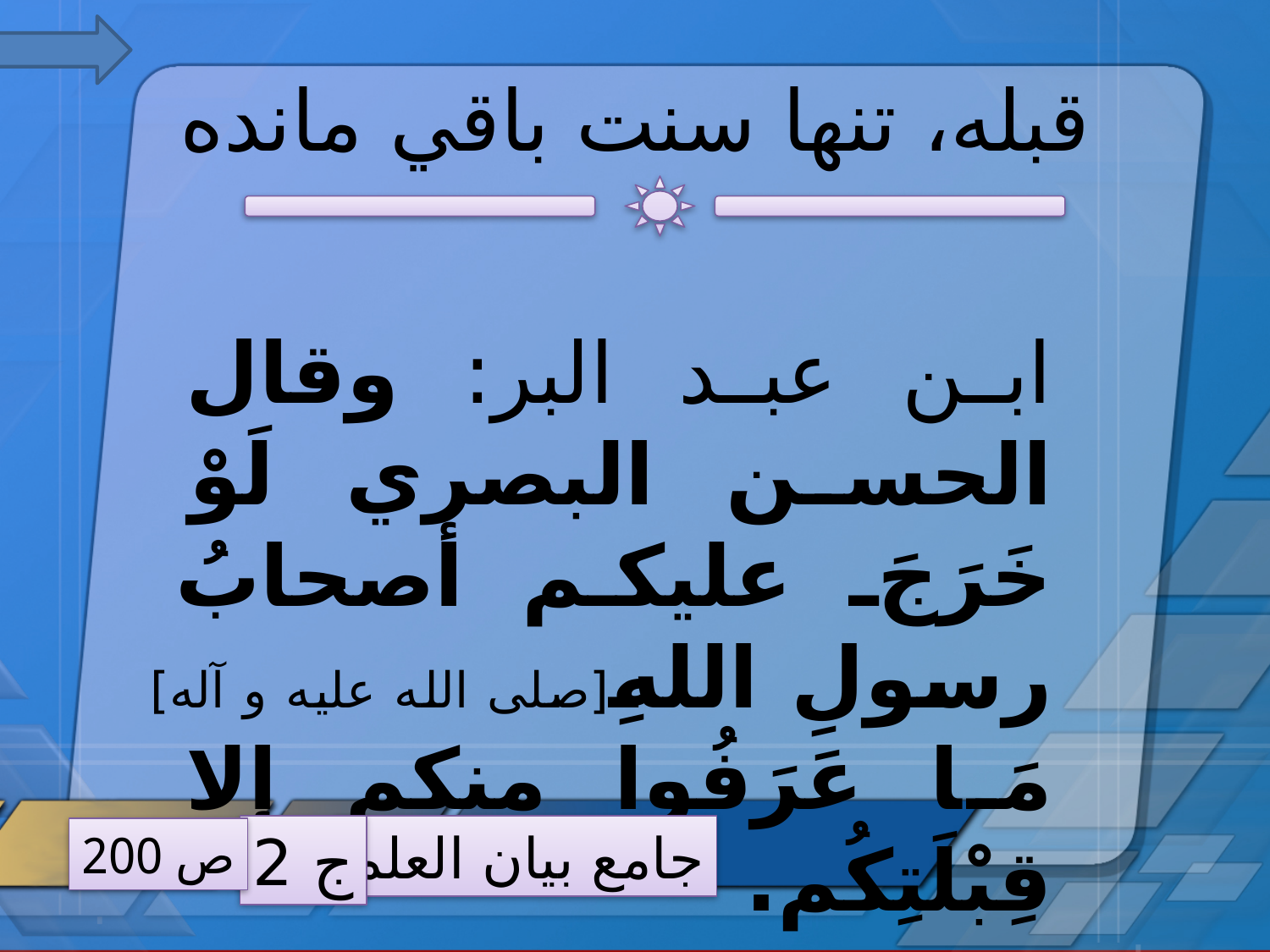

# قبله، تنها سنت باقي مانده

ابن عبد البر: وقال الحسن البصري لَوْ خَرَجَ عليكم أصحابُ رسولِ اللهِ[صلی الله علیه و آله] مَا عَرَفُوا منكم إلا قِبْلَتِكُم.
ج 2
جامع بيان العلم
ص 200